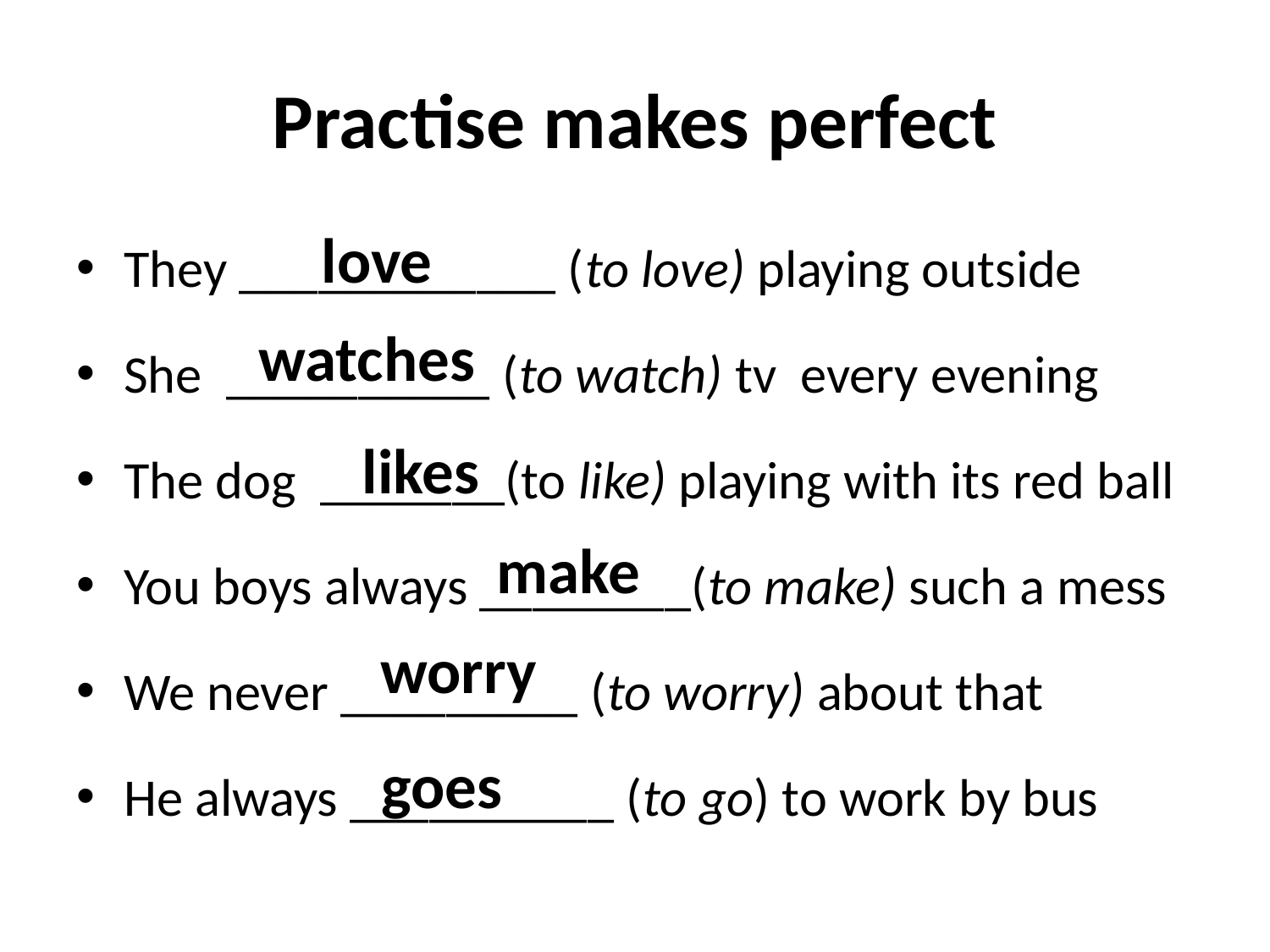

# Practise makes perfect
They ____________ (to love) playing outside
She  __________ (to watch) tv  every evening
The dog  _______(to like) playing with its red ball
You boys always ________(to make) such a mess
We never _________ (to worry) about that
He always __________ (to go) to work by bus

love
watches
likes
make
worry
goes